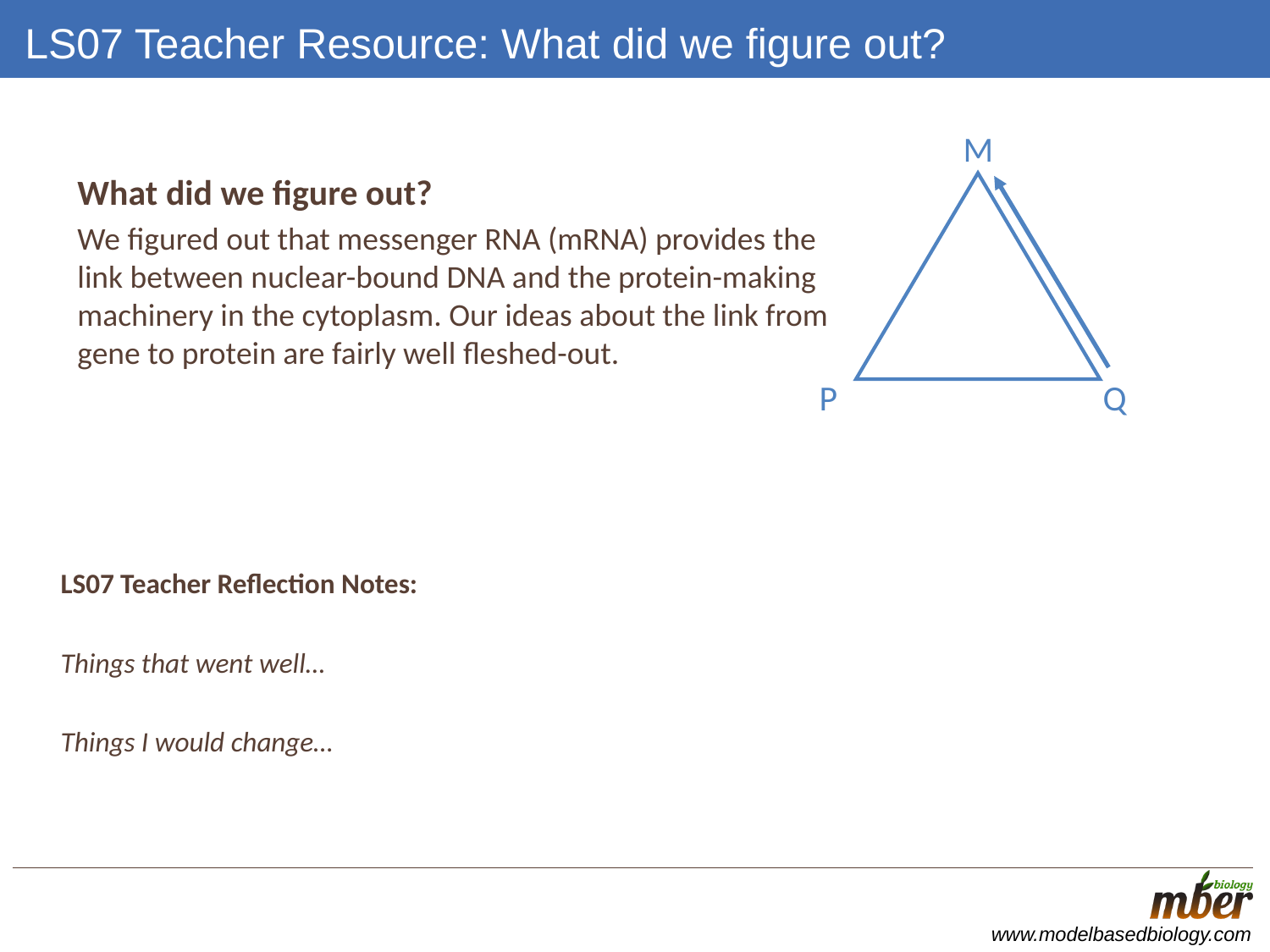

# LS07 Teacher Resource: What did we figure out?
M

Q
P
What did we figure out?
We figured out that messenger RNA (mRNA) provides the link between nuclear-bound DNA and the protein-making machinery in the cytoplasm. Our ideas about the link from gene to protein are fairly well fleshed-out.

LS07 Teacher Reflection Notes:

Things that went well…

Things I would change…